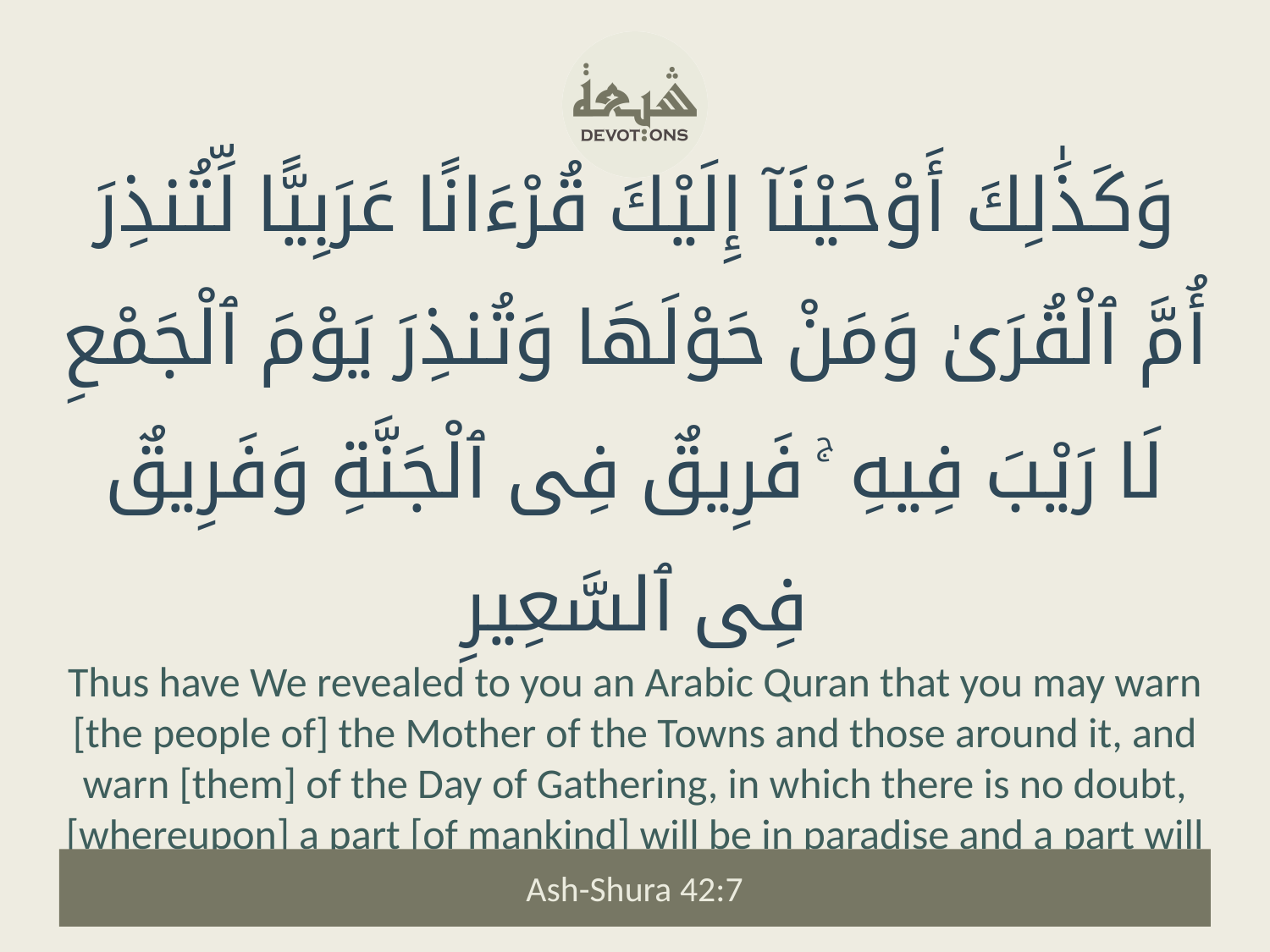

وَكَذَٰلِكَ أَوْحَيْنَآ إِلَيْكَ قُرْءَانًا عَرَبِيًّا لِّتُنذِرَ أُمَّ ٱلْقُرَىٰ وَمَنْ حَوْلَهَا وَتُنذِرَ يَوْمَ ٱلْجَمْعِ لَا رَيْبَ فِيهِ ۚ فَرِيقٌ فِى ٱلْجَنَّةِ وَفَرِيقٌ فِى ٱلسَّعِيرِ
Thus have We revealed to you an Arabic Quran that you may warn [the people of] the Mother of the Towns and those around it, and warn [them] of the Day of Gathering, in which there is no doubt, [whereupon] a part [of mankind] will be in paradise and a part will be in the Blaze.
Ash-Shura 42:7